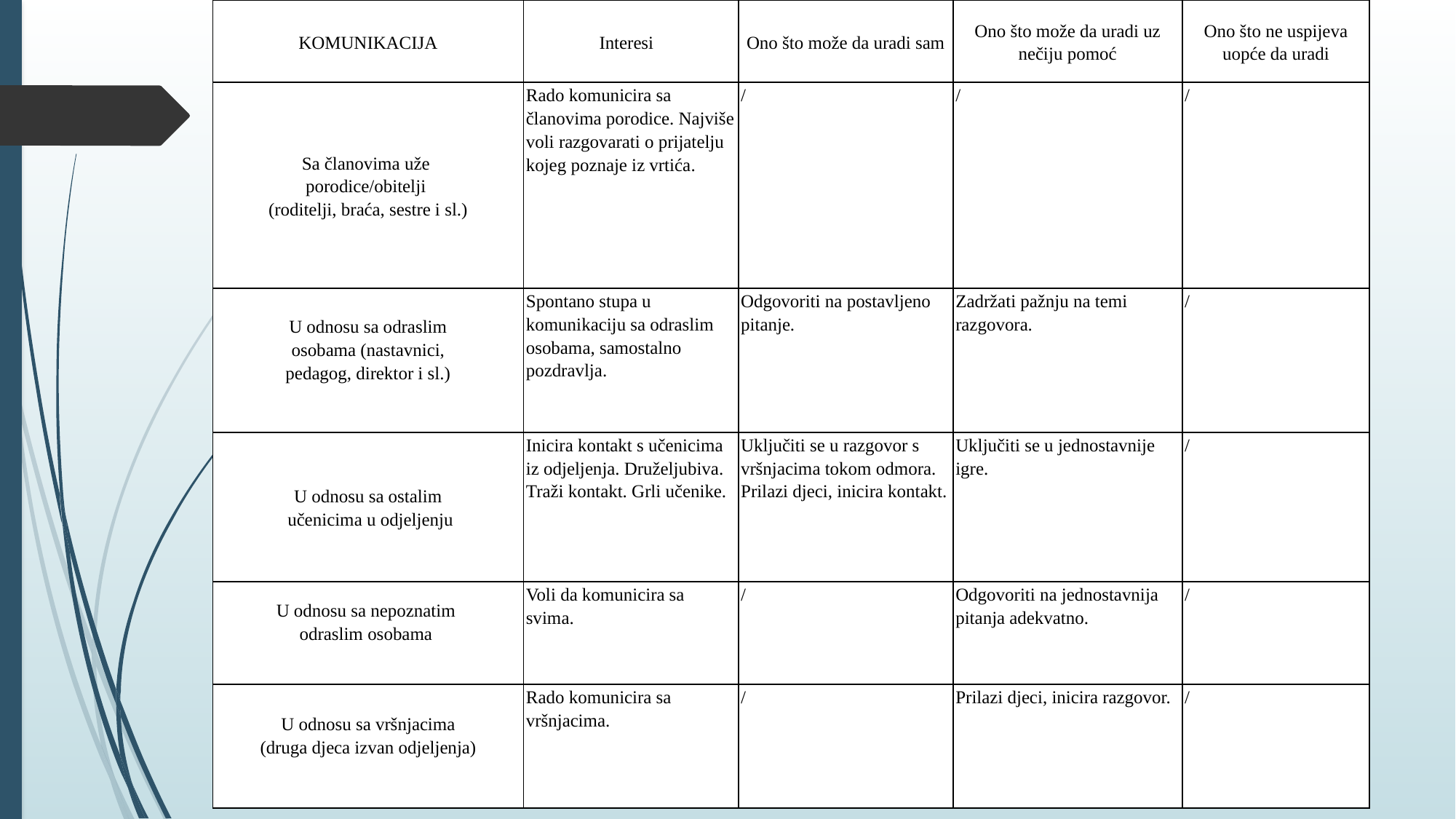

| KOMUNIKACIJA | Interesi | Ono što može da uradi sam | Ono što može da uradi uz nečiju pomoć | Ono što ne uspijeva uopće da uradi |
| --- | --- | --- | --- | --- |
| Sa članovima uže porodice/obitelji (roditelji, braća, sestre i sl.) | Rado komunicira sa članovima porodice. Najviše voli razgovarati o prijatelju kojeg poznaje iz vrtića. | / | / | / |
| U odnosu sa odraslim osobama (nastavnici, pedagog, direktor i sl.) | Spontano stupa u komunikaciju sa odraslim osobama, samostalno pozdravlja. | Odgovoriti na postavljeno pitanje. | Zadržati pažnju na temi razgovora. | / |
| U odnosu sa ostalim učenicima u odjeljenju | Inicira kontakt s učenicima iz odjeljenja. Druželjubiva. Traži kontakt. Grli učenike. | Uključiti se u razgovor s vršnjacima tokom odmora. Prilazi djeci, inicira kontakt. | Uključiti se u jednostavnije igre. | / |
| U odnosu sa nepoznatim odraslim osobama | Voli da komunicira sa svima. | / | Odgovoriti na jednostavnija pitanja adekvatno. | / |
| U odnosu sa vršnjacima (druga djeca izvan odjeljenja) | Rado komunicira sa vršnjacima. | / | Prilazi djeci, inicira razgovor. | / |